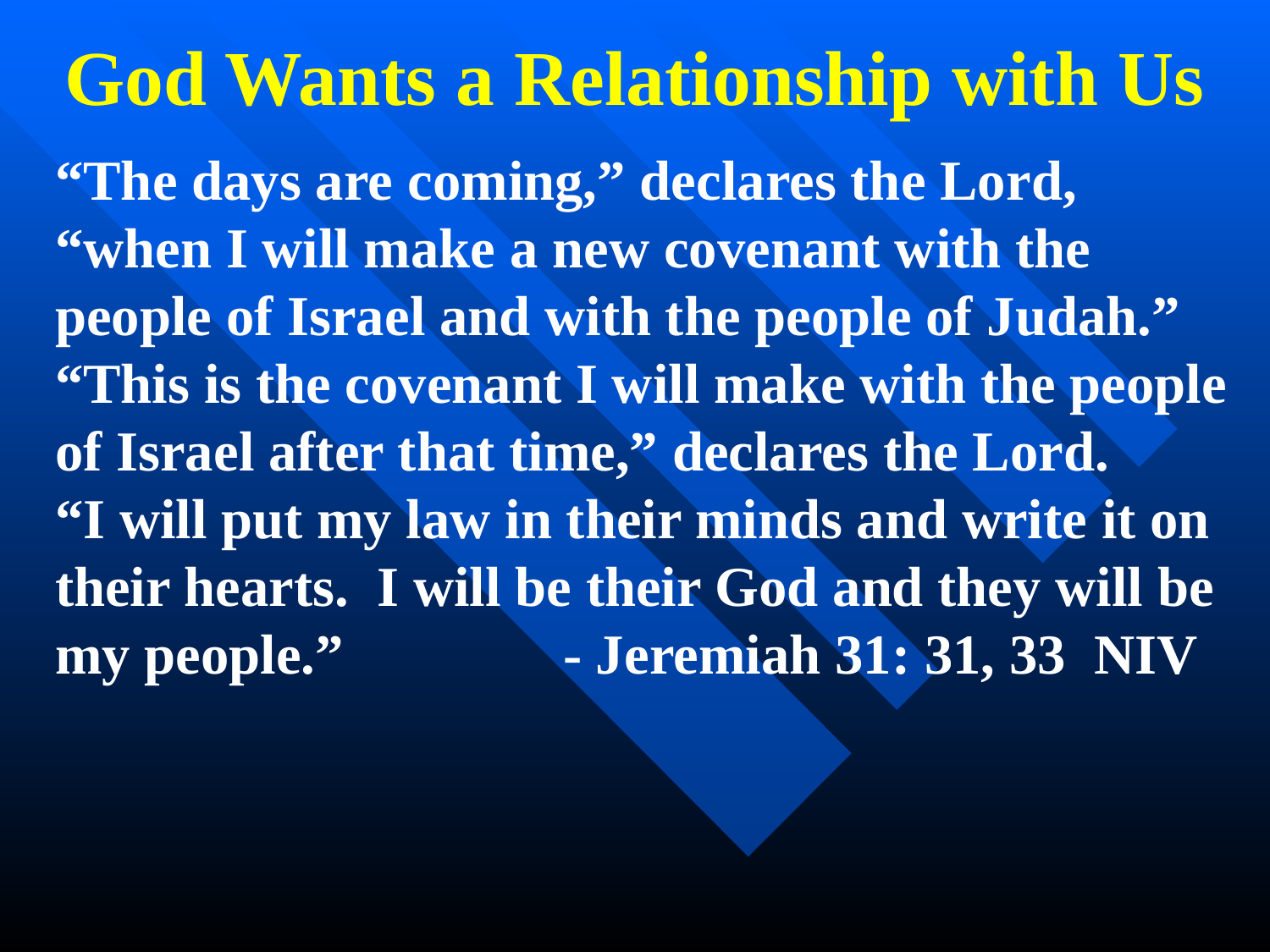

# God Wants a Relationship with Us
“The days are coming,” declares the Lord, “when I will make a new covenant with the people of Israel and with the people of Judah.” “This is the covenant I will make with the people of Israel after that time,” declares the Lord.      “I will put my law in their minds and write it on their hearts.  I will be their God and they will be my people.”		- Jeremiah 31: 31, 33  NIV